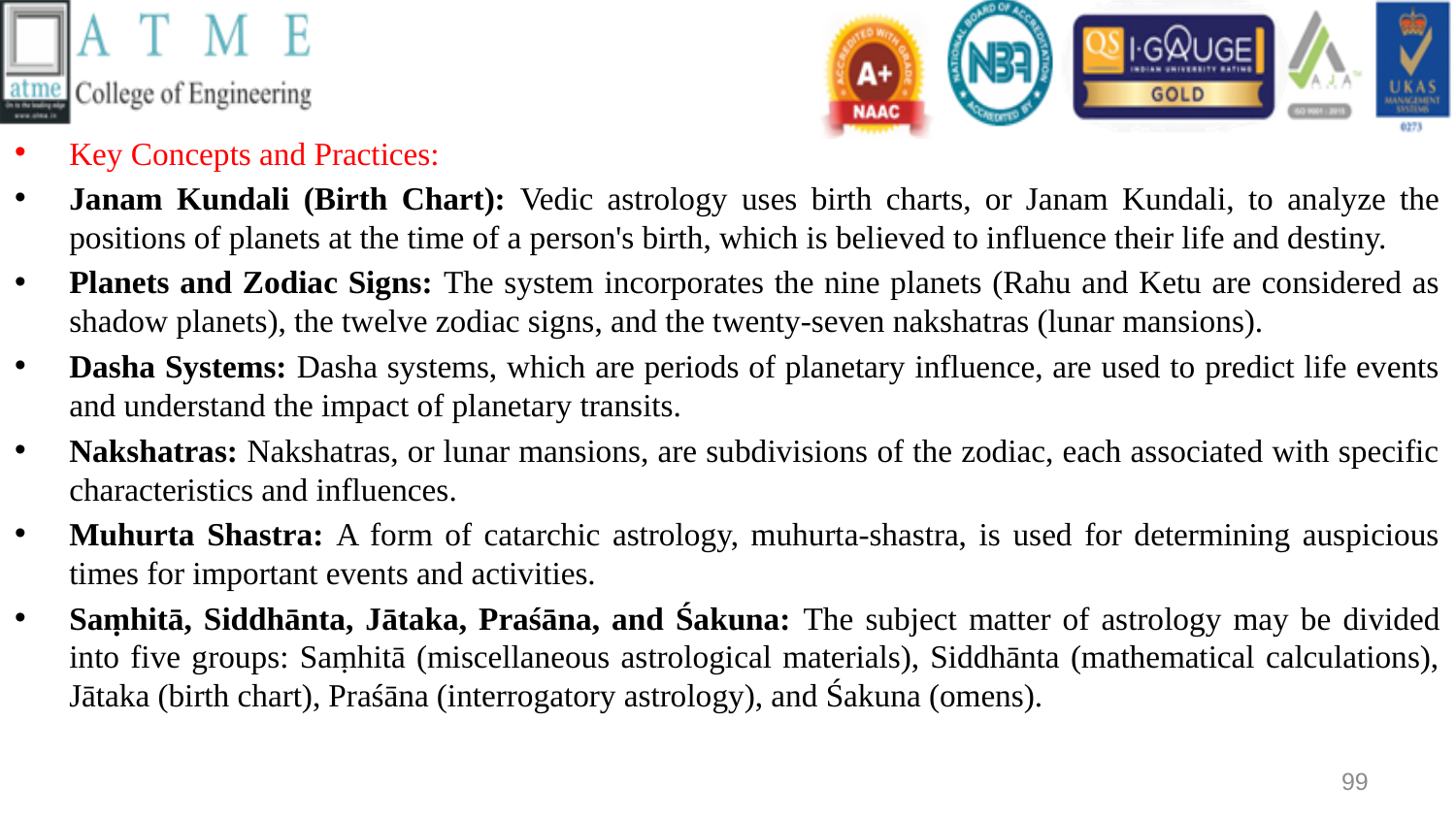

Key Concepts and Practices:
Janam Kundali (Birth Chart): Vedic astrology uses birth charts, or Janam Kundali, to analyze the positions of planets at the time of a person's birth, which is believed to influence their life and destiny.
Planets and Zodiac Signs: The system incorporates the nine planets (Rahu and Ketu are considered as shadow planets), the twelve zodiac signs, and the twenty-seven nakshatras (lunar mansions).
Dasha Systems: Dasha systems, which are periods of planetary influence, are used to predict life events and understand the impact of planetary transits.
Nakshatras: Nakshatras, or lunar mansions, are subdivisions of the zodiac, each associated with specific characteristics and influences.
Muhurta Shastra: A form of catarchic astrology, muhurta-shastra, is used for determining auspicious times for important events and activities.
Saṃhitā, Siddhānta, Jātaka, Praśāna, and Śakuna: The subject matter of astrology may be divided into five groups: Saṃhitā (miscellaneous astrological materials), Siddhānta (mathematical calculations), Jātaka (birth chart), Praśāna (interrogatory astrology), and Śakuna (omens).
99